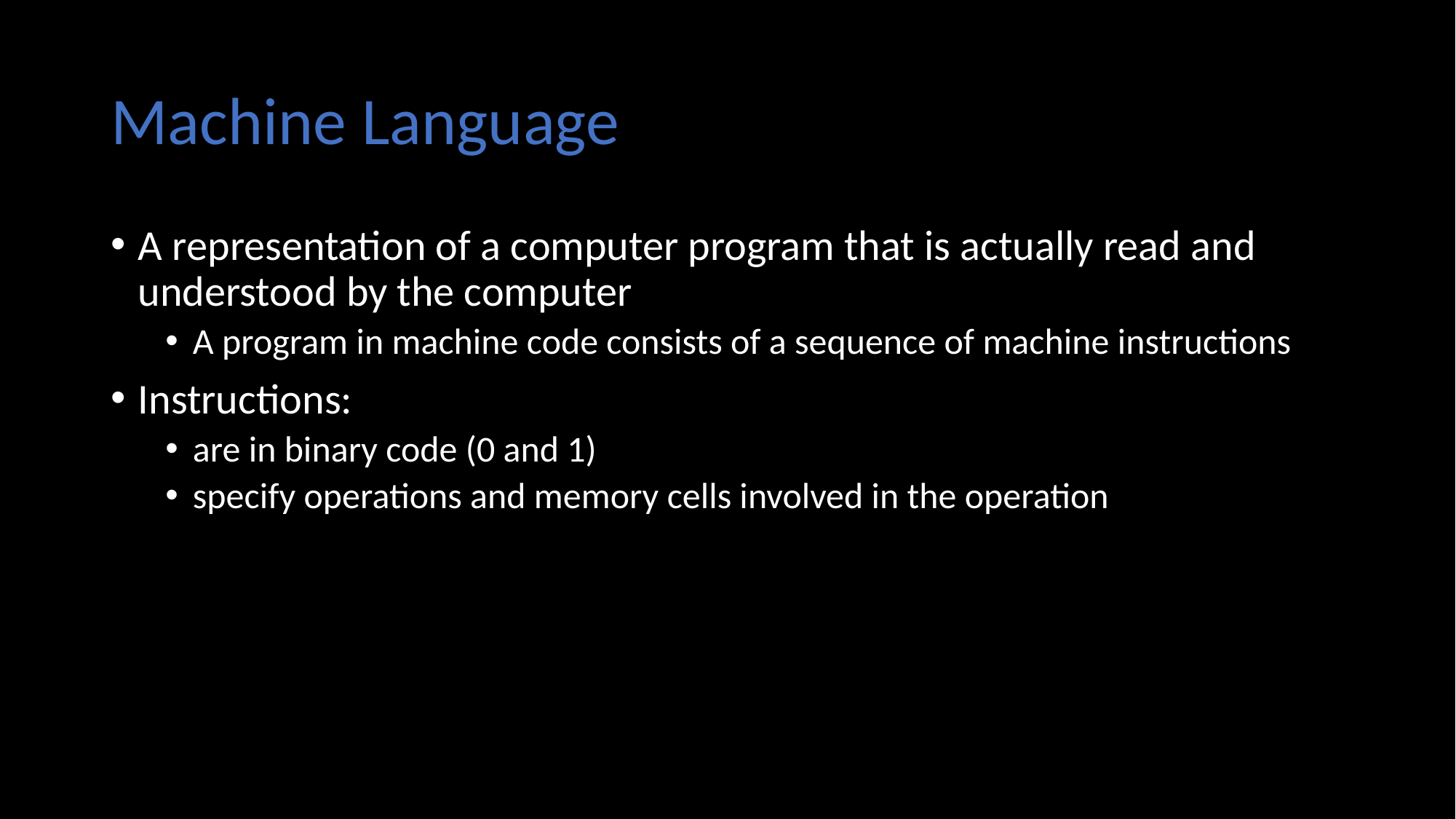

# Machine Language
A representation of a computer program that is actually read and understood by the computer
A program in machine code consists of a sequence of machine instructions
Instructions:
are in binary code (0 and 1)
specify operations and memory cells involved in the operation